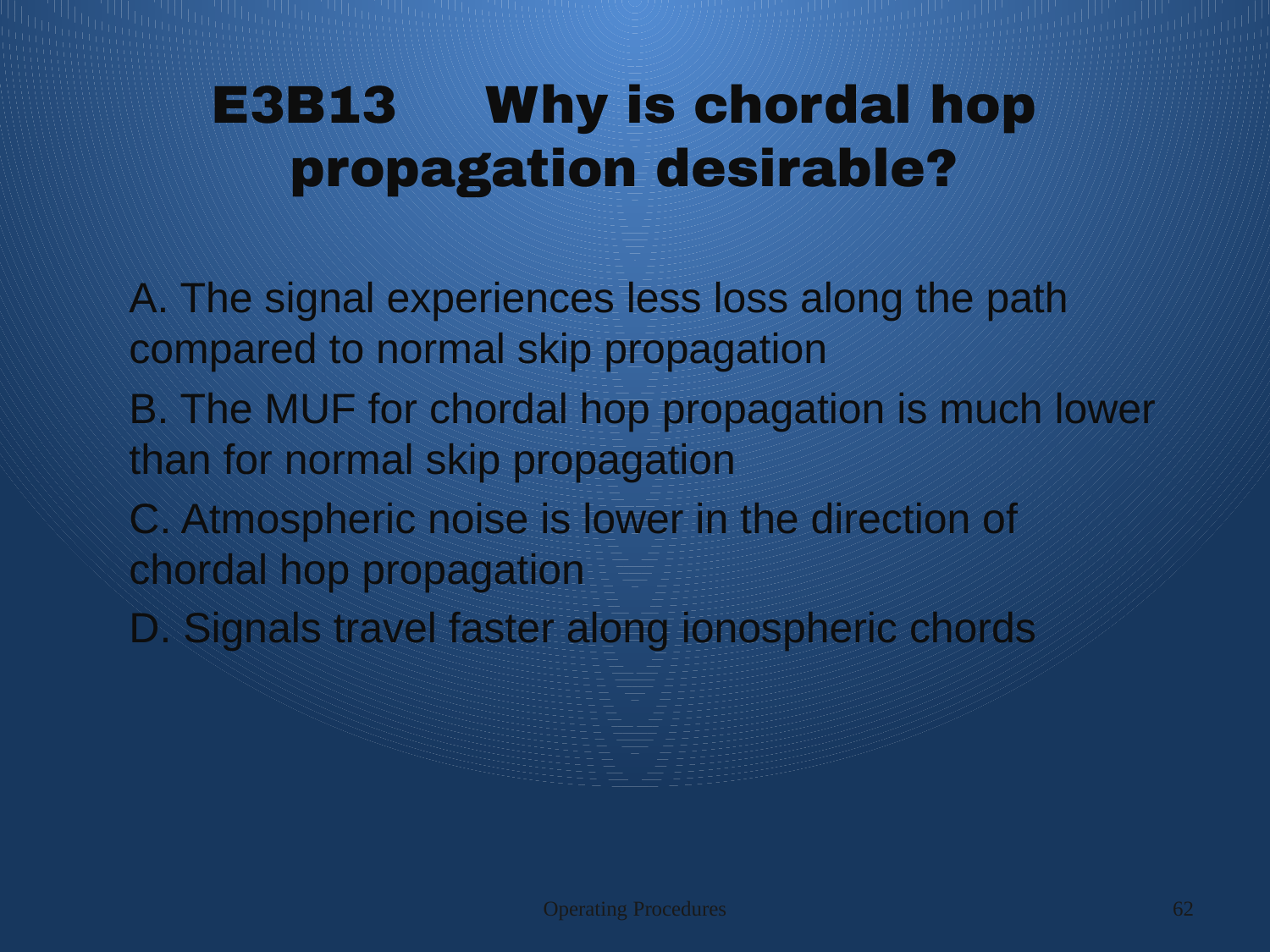

# E3B13     Why is chordal hop propagation desirable?
A. The signal experiences less loss along the path compared to normal skip propagation
B. The MUF for chordal hop propagation is much lower than for normal skip propagation
C. Atmospheric noise is lower in the direction of chordal hop propagation
D. Signals travel faster along ionospheric chords
Operating Procedures
62